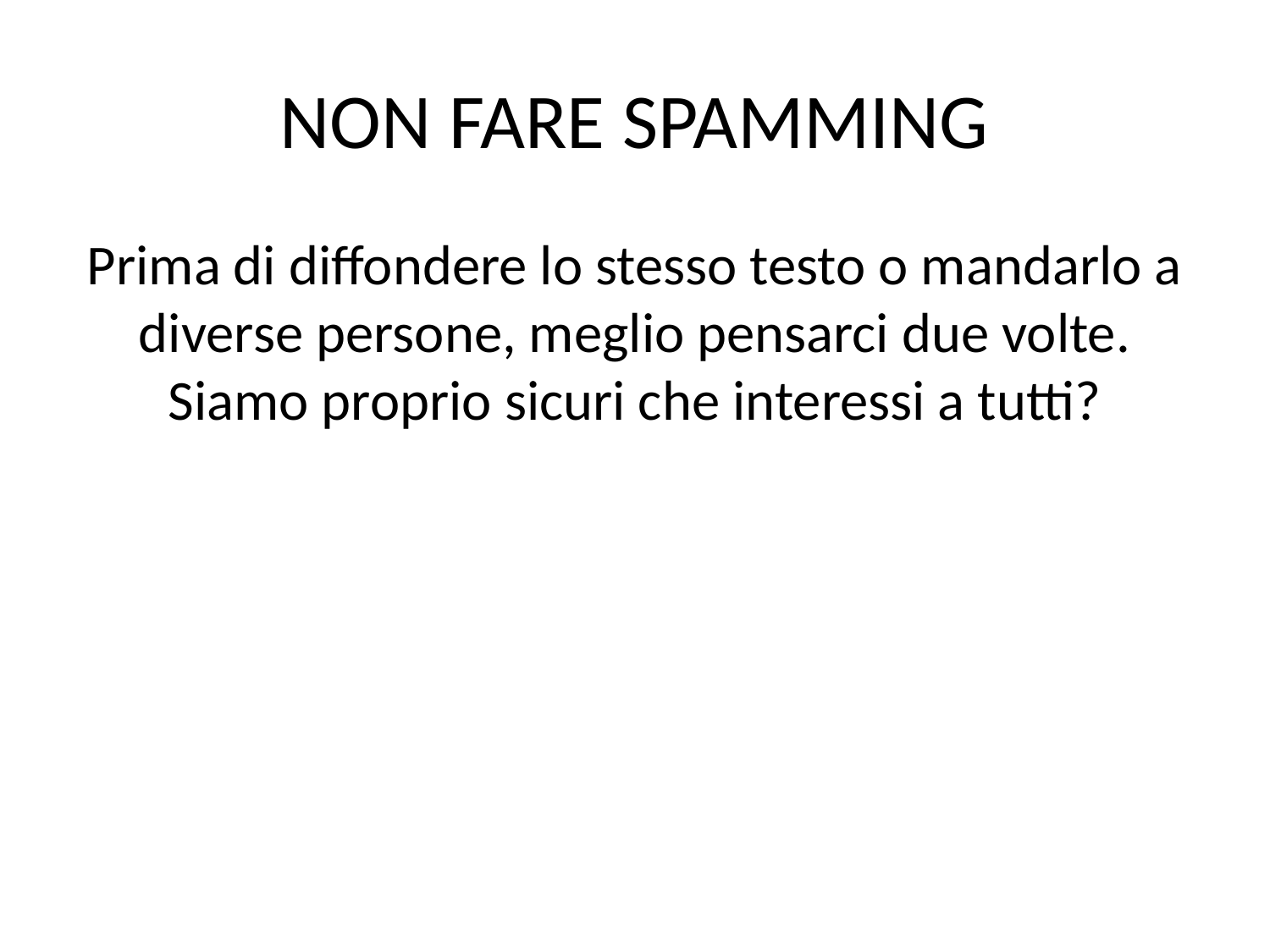

# NON FARE SPAMMING
Prima di diffondere lo stesso testo o mandarlo a diverse persone, meglio pensarci due volte. Siamo proprio sicuri che interessi a tutti?